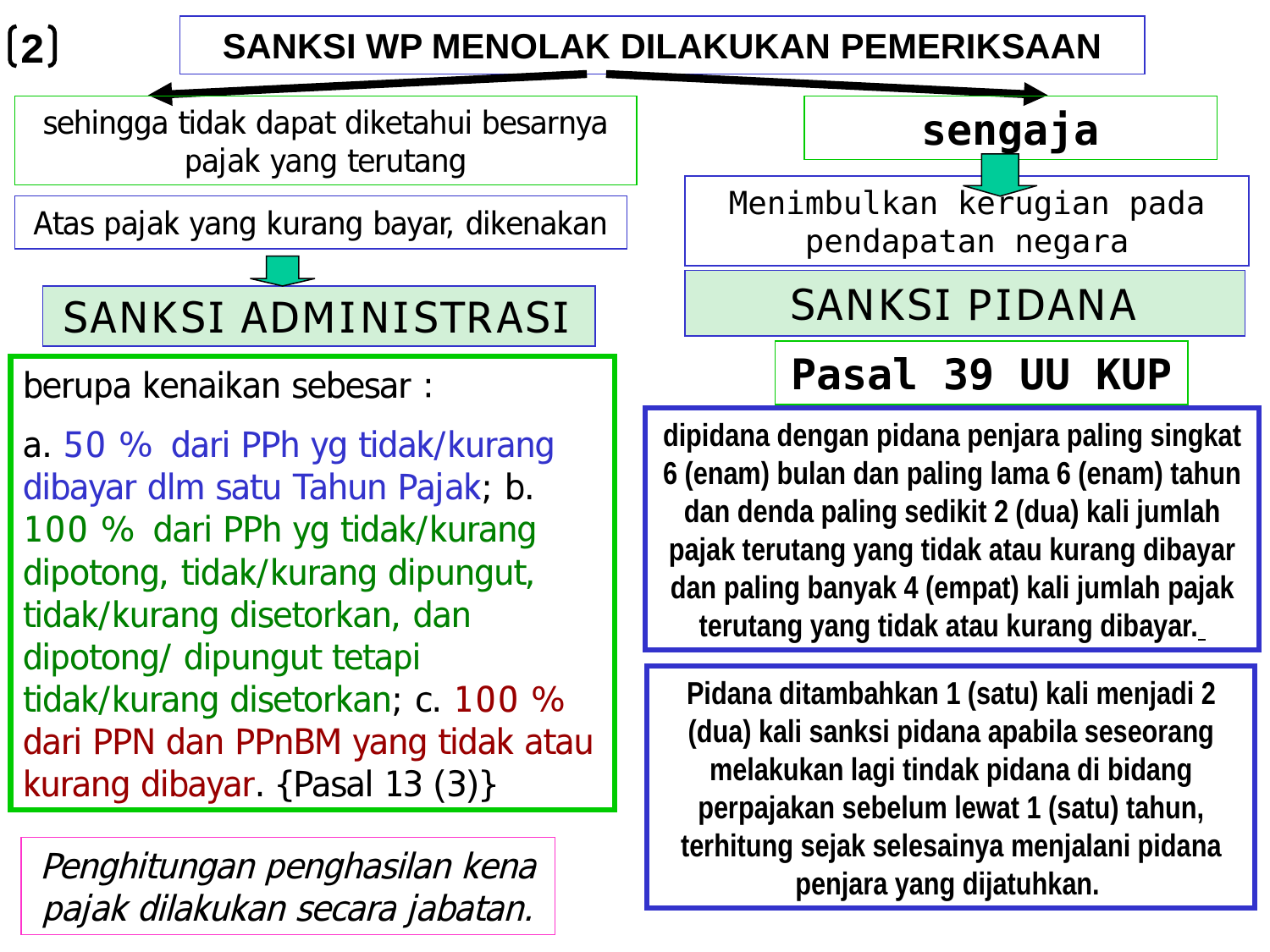

# SANKSI WP MENOLAK DILAKUKAN PEMERIKSAAN
2

sehingga tidak dapat diketahui besarnya pajak yang terutang
sengaja

Menimbulkan kerugian pada pendapatan negara
Atas pajak yang kurang bayar, dikenakan

SANKSI PIDANA
SANKSI ADMINISTRASI
Pasal 39 UU KUP
berupa kenaikan sebesar :
a. 50 % dari PPh yg tidak/kurang dibayar dlm satu Tahun Pajak; b. 100 % dari PPh yg tidak/kurang dipotong, tidak/kurang dipungut, tidak/kurang disetorkan, dan dipotong/ dipungut tetapi tidak/kurang disetorkan; c. 100 % dari PPN dan PPnBM yang tidak atau kurang dibayar. {Pasal 13 (3)}
dipidana dengan pidana penjara paling singkat 6 (enam) bulan dan paling lama 6 (enam) tahun dan denda paling sedikit 2 (dua) kali jumlah pajak terutang yang tidak atau kurang dibayar dan paling banyak 4 (empat) kali jumlah pajak terutang yang tidak atau kurang dibayar.
Pidana ditambahkan 1 (satu) kali menjadi 2 (dua) kali sanksi pidana apabila seseorang melakukan lagi tindak pidana di bidang perpajakan sebelum lewat 1 (satu) tahun, terhitung sejak selesainya menjalani pidana penjara yang dijatuhkan.
Penghitungan penghasilan kena pajak dilakukan secara jabatan.